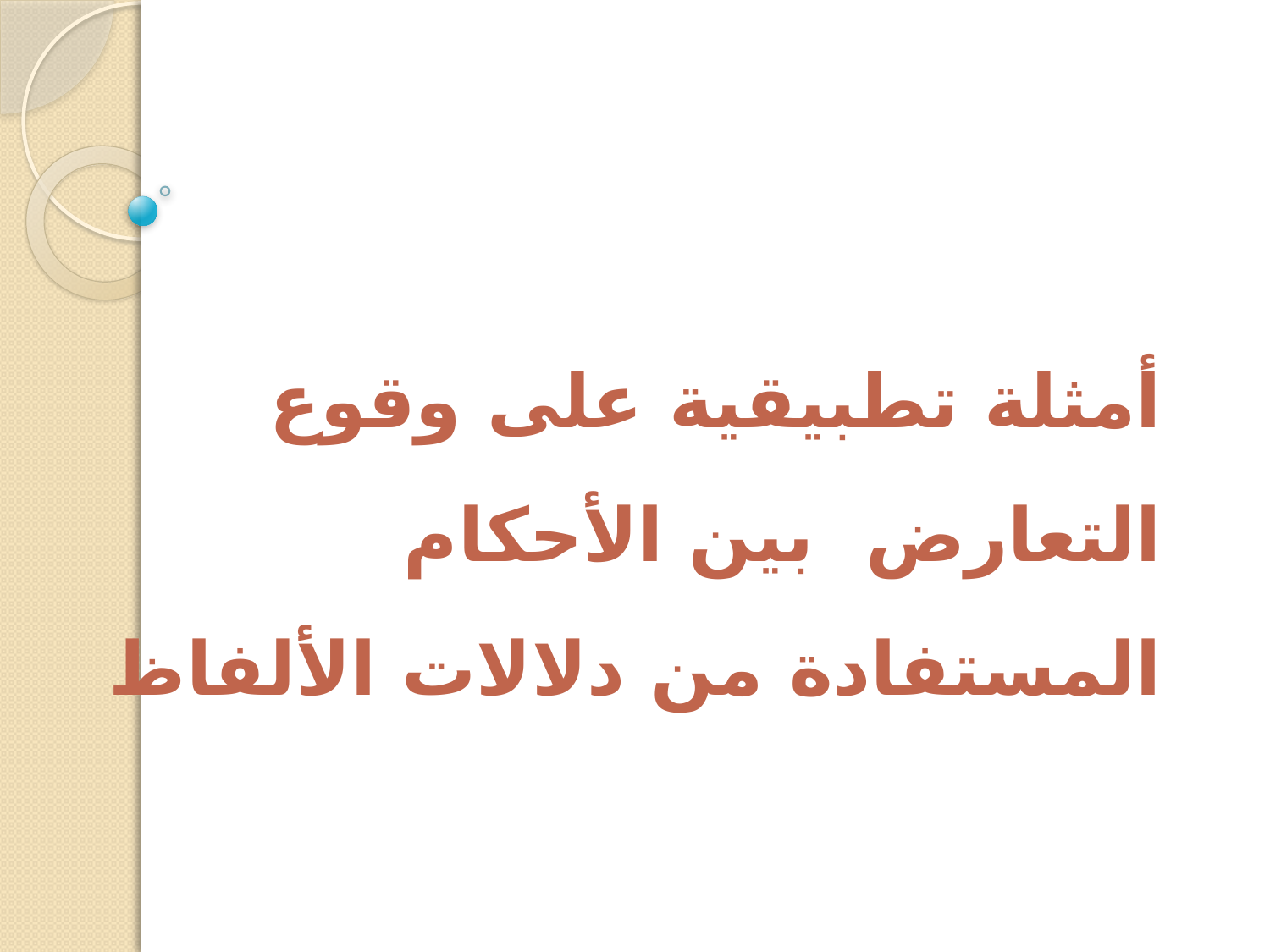

# أمثلة تطبيقية على وقوع التعارض  بين الأحكام المستفادة من دلالات الألفاظ